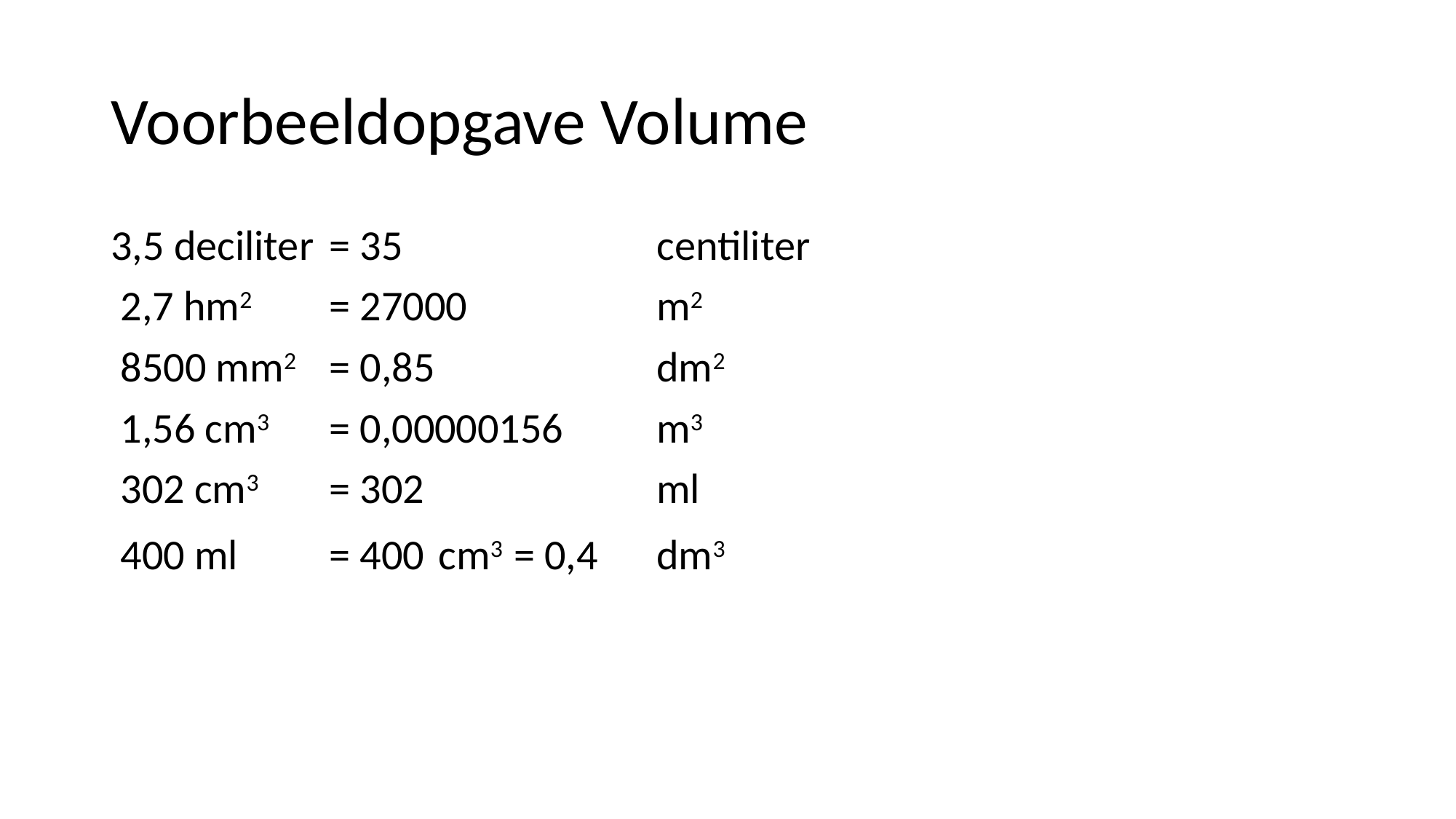

# Voorbeeldopgave Volume
3,5 deciliter	= 35 			centiliter
 2,7 hm2	= 27000 		m2
 8500 mm2	= 0,85			dm2
 1,56 cm3	= 0,00000156	m3
 302 cm3	= 302 			ml
 400 ml	= 400	cm3  = 0,4	dm3